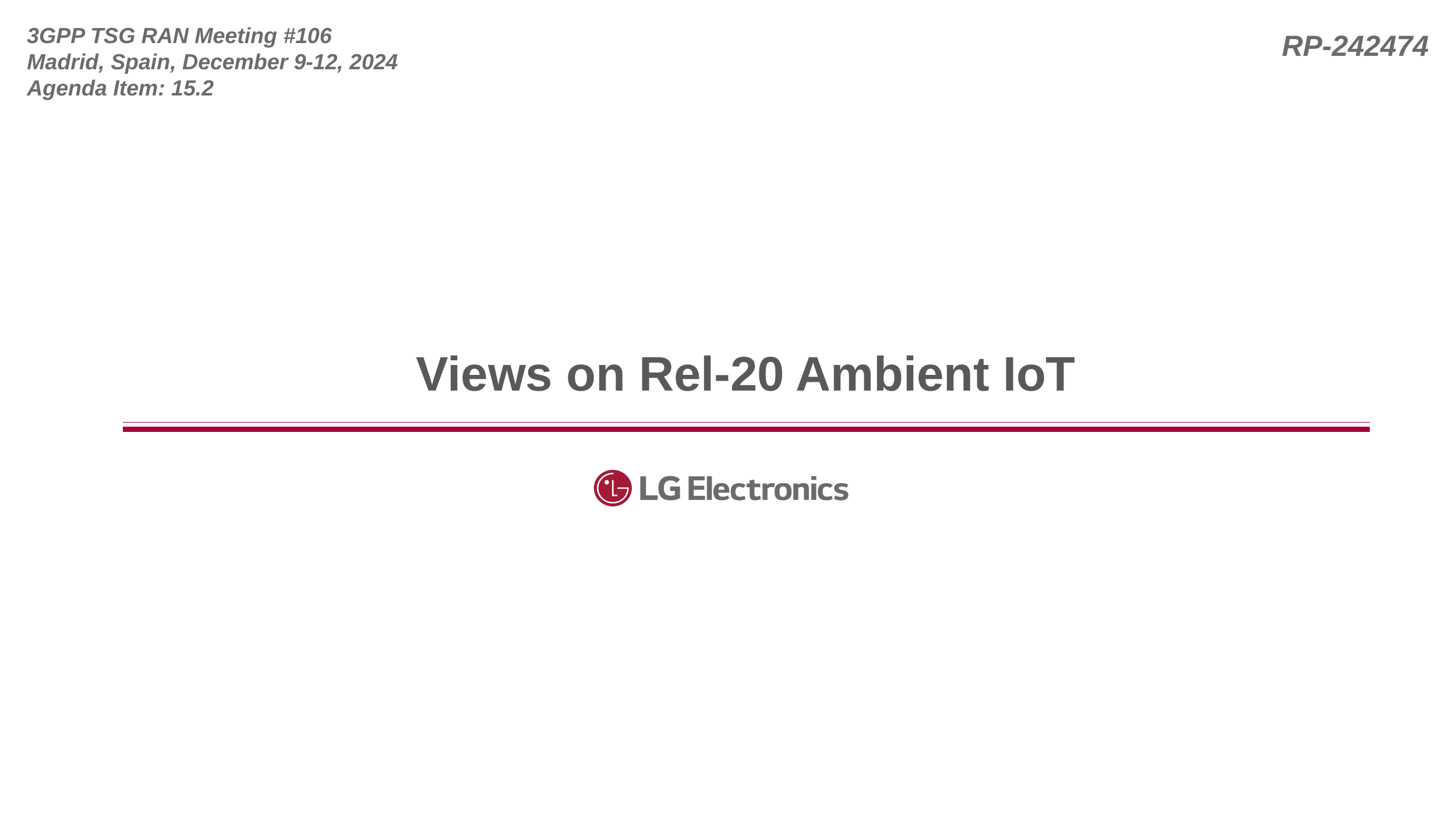

3GPP TSG RAN Meeting #106
Madrid, Spain, December 9-12, 2024
Agenda Item: 15.2
RP-242474
# Views on Rel-20 Ambient IoT